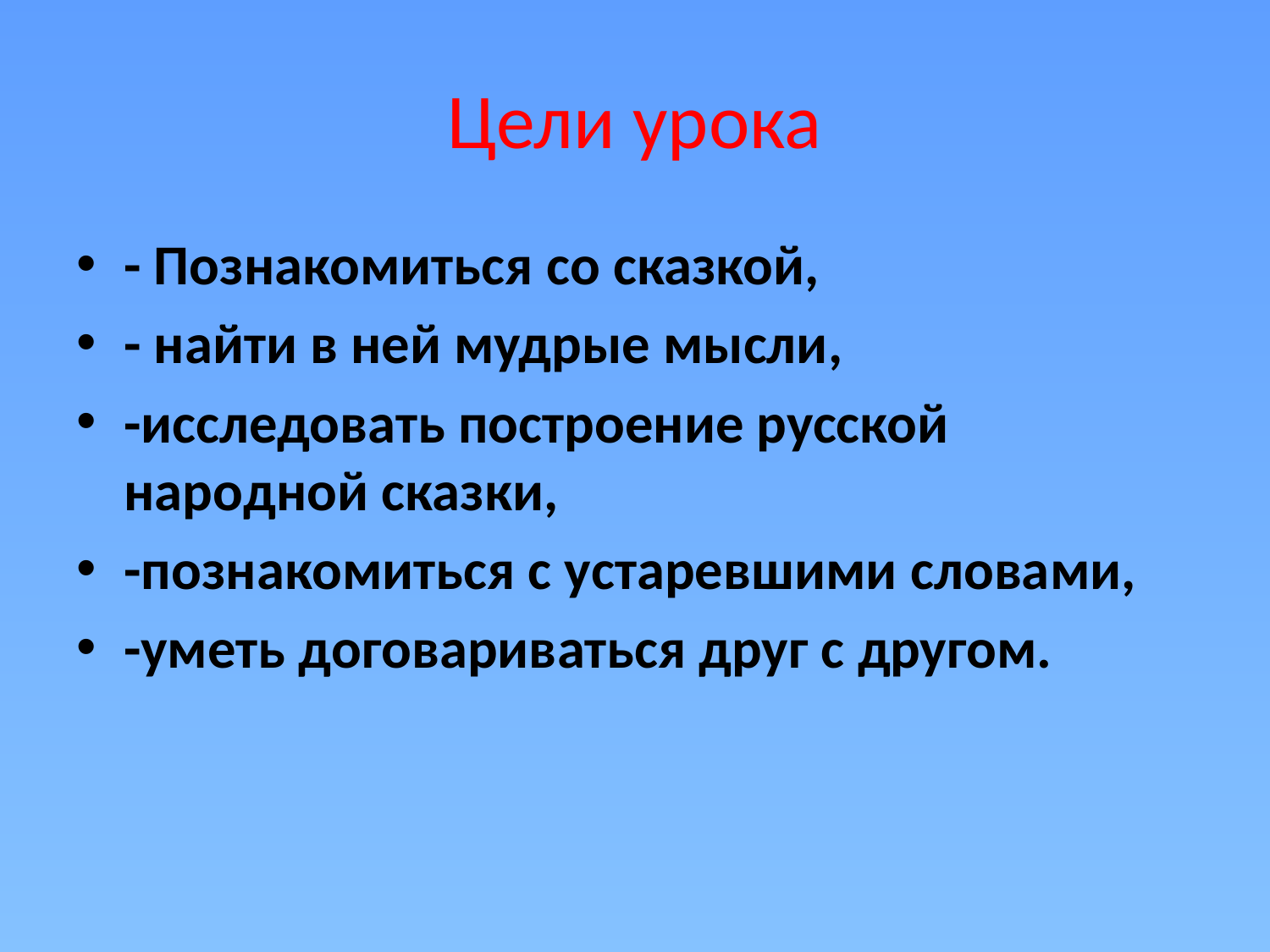

# Цели урока
- Познакомиться со сказкой,
- найти в ней мудрые мысли,
-исследовать построение русской народной сказки,
-познакомиться с устаревшими словами,
-уметь договариваться друг с другом.